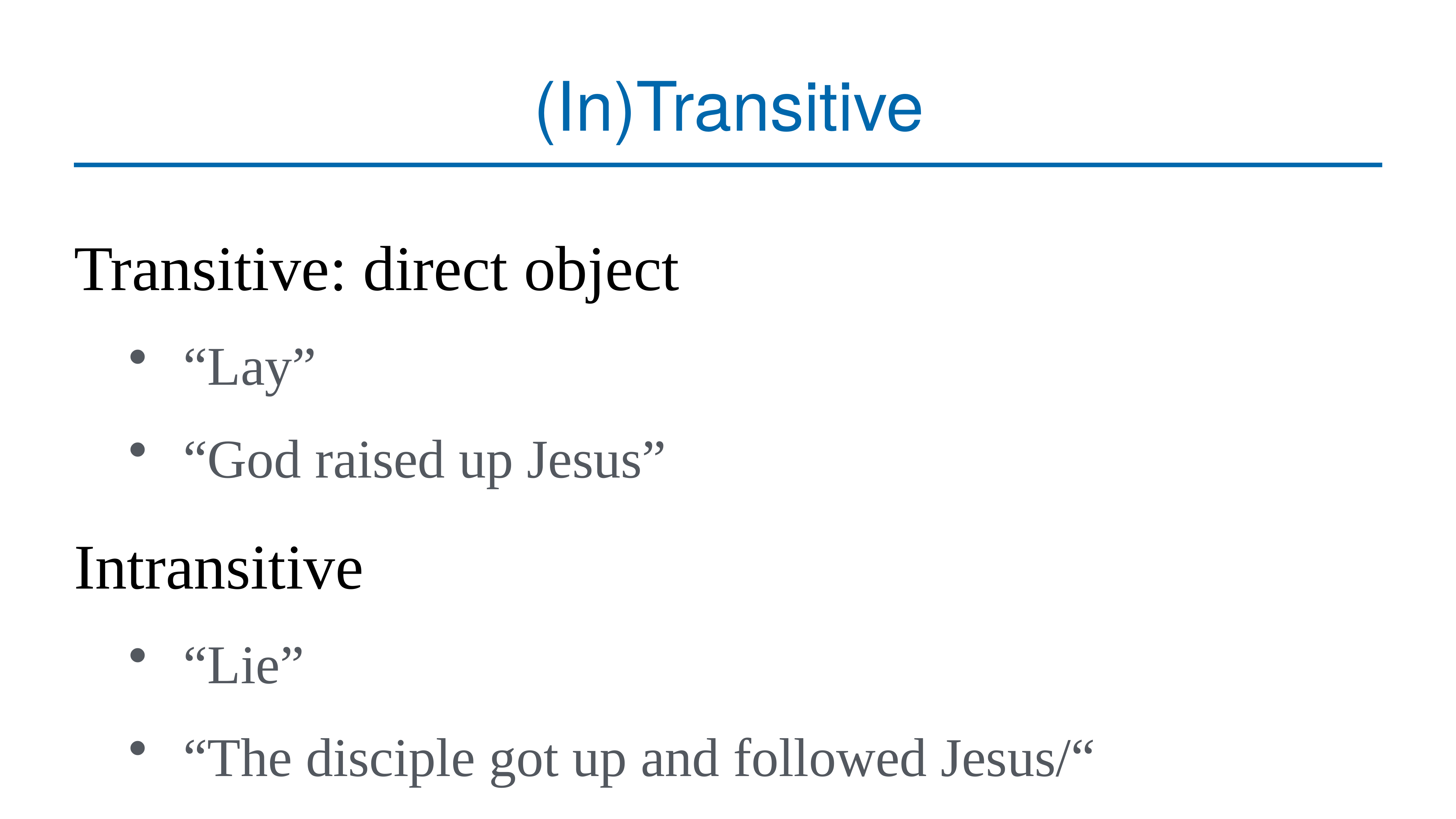

# (In)Transitive
Transitive: direct object
“Lay”
“God raised up Jesus”
Intransitive
“Lie”
“The disciple got up and followed Jesus/“